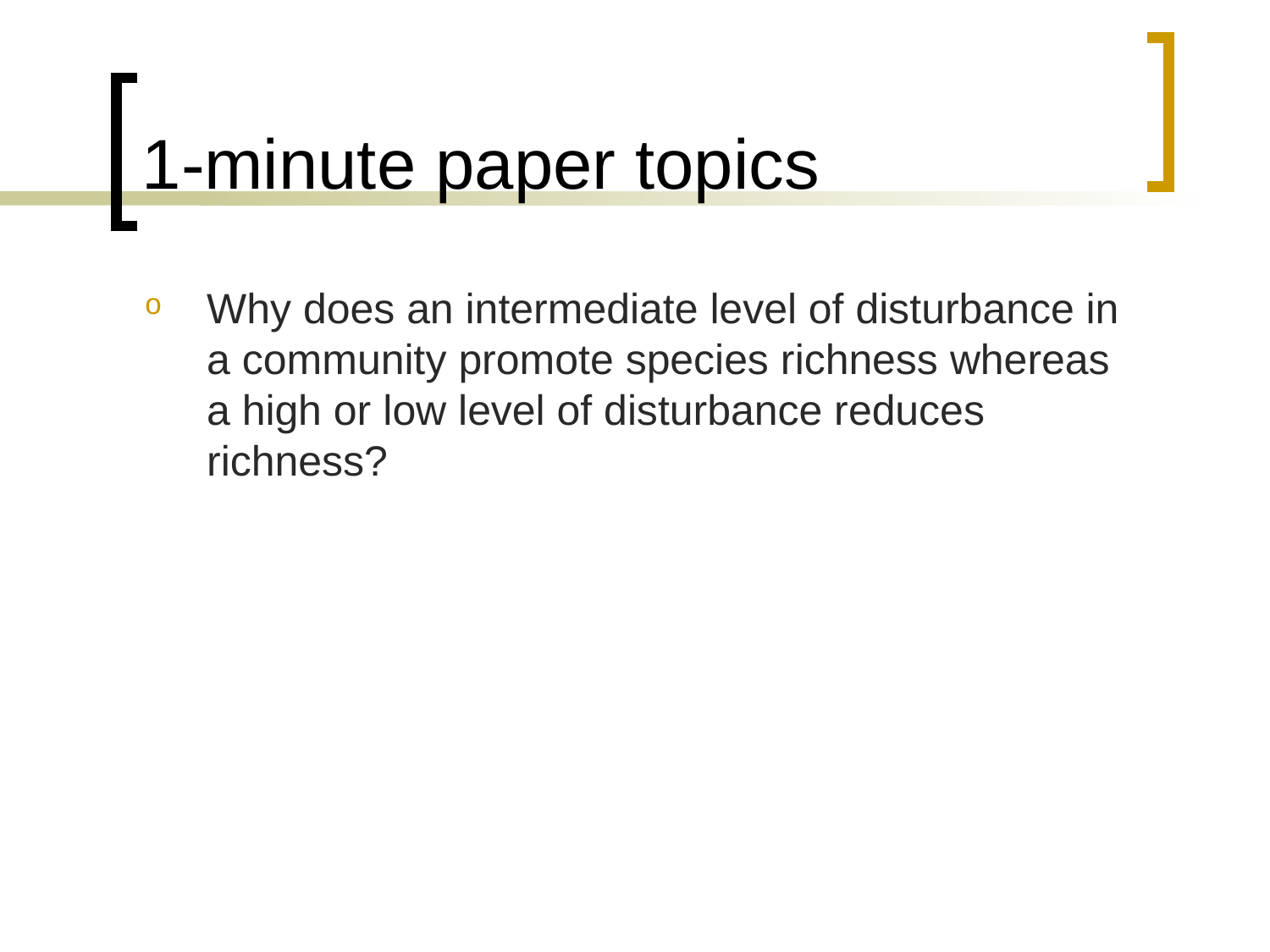

# 1-minute paper topics
Why does an intermediate level of disturbance in a community promote species richness whereas a high or low level of disturbance reduces richness?